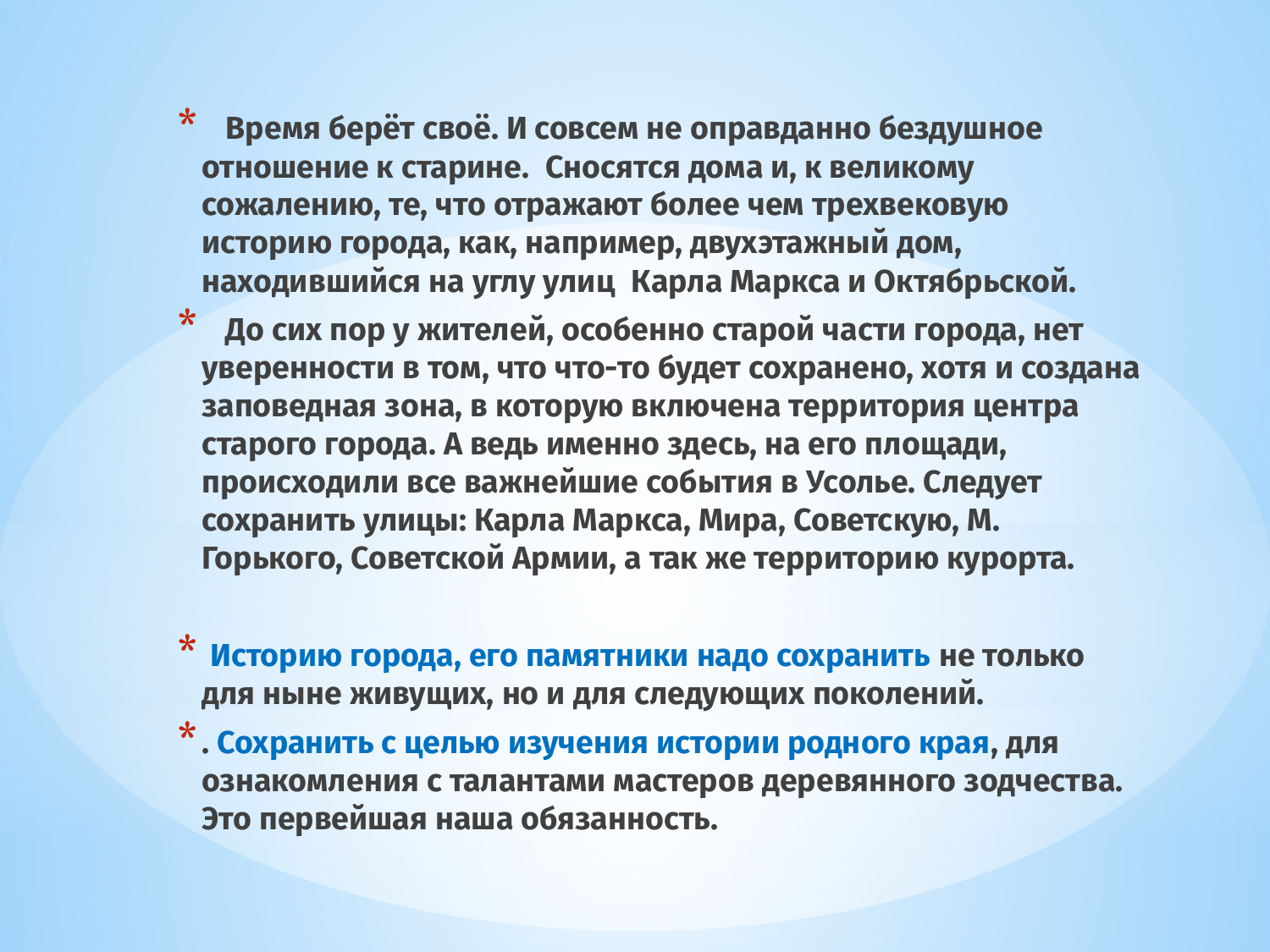

Время берёт своё. И совсем не оправданно бездушное отношение к старине.  Сносятся дома и, к великому сожалению, те, что отражают более чем трехвековую историю города, как, например, двухэтажный дом, находившийся на углу улиц  Карла Маркса и Октябрьской.
   До сих пор у жителей, особенно старой части города, нет уверенности в том, что что-то будет сохранено, хотя и создана заповедная зона, в которую включена территория центра старого города. А ведь именно здесь, на его площади, происходили все важнейшие события в Усолье. Следует сохранить улицы: Карла Маркса, Мира, Советскую, М. Горького, Советской Армии, а так же территорию курорта.

 Историю города, его памятники надо сохранить не только для ныне живущих, но и для следующих поколений.
. Сохранить с целью изучения истории родного края, для ознакомления с талантами мастеров деревянного зодчества. Это первейшая наша обязанность.